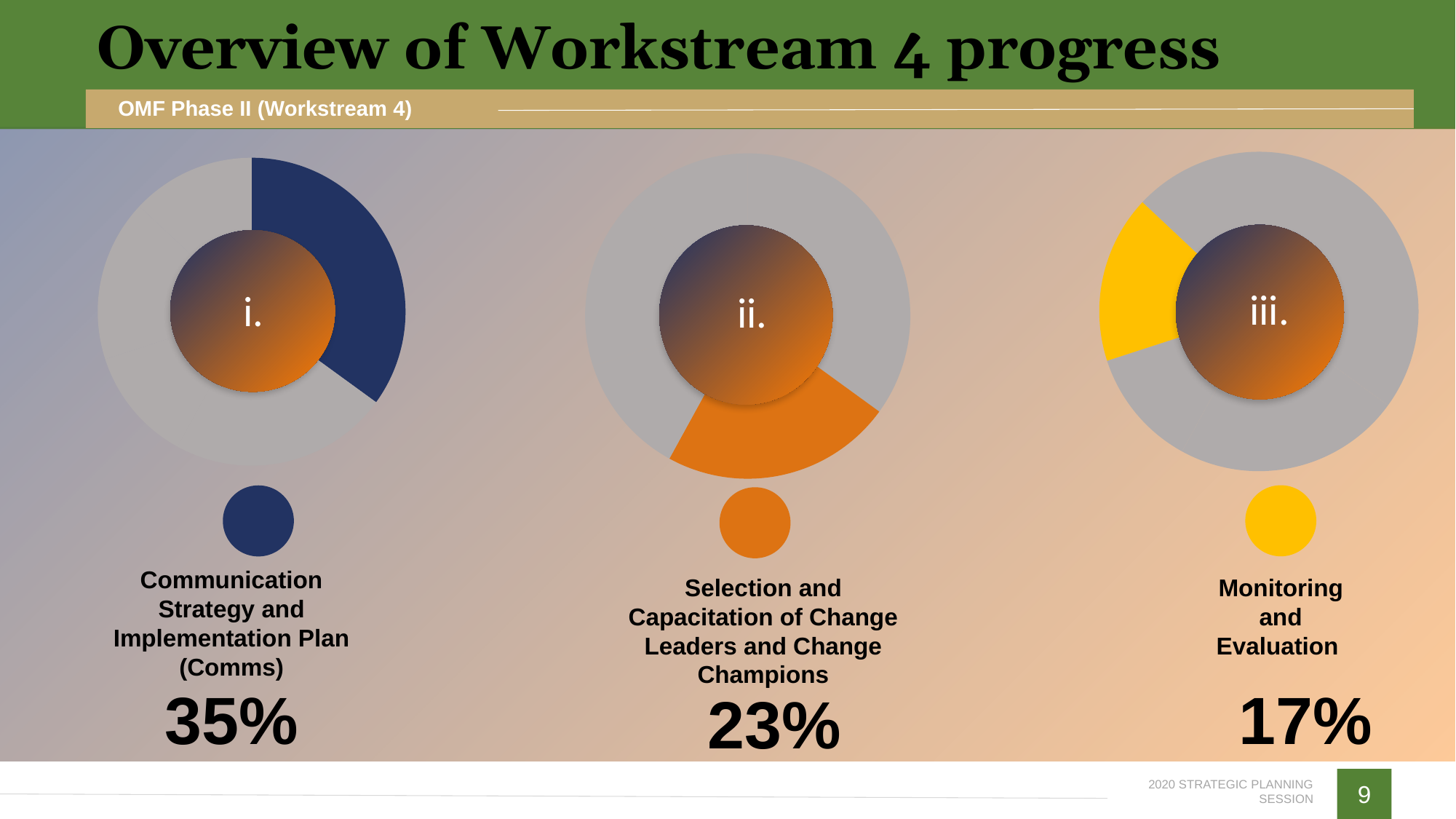

Overview of Workstream 4 progress

OMF Phase II (Workstream 4)

### Chart

| Category | Sales |
|---|---|
| 1st Qtr | 35.0 |
| 2nd Qtr | 23.0 |
| 3rd Qtr | 12.0 |
| 4th Qtr | 17.0 |
| 5th Qtr | 13.0 |

### Chart

| Category | Sales |
|---|---|
| 1st Qtr | 35.0 |
| 2nd Qtr | 23.0 |
| 3rd Qtr | 12.0 |
| 4th Qtr | 17.0 |
| 5th Qtr | 13.0 |

### Chart

| Category | Sales |
|---|---|
| 1st Qtr | 35.0 |
| 2nd Qtr | 23.0 |
| 3rd Qtr | 12.0 |
| 4th Qtr | 17.0 |
| 5th Qtr | 13.0 |
iii.

ii.

i.

Communication Strategy and Implementation Plan (Comms)
Selection and Capacitation of Change Leaders and Change Champions
Monitoring and Evaluation
35%
17%
23%